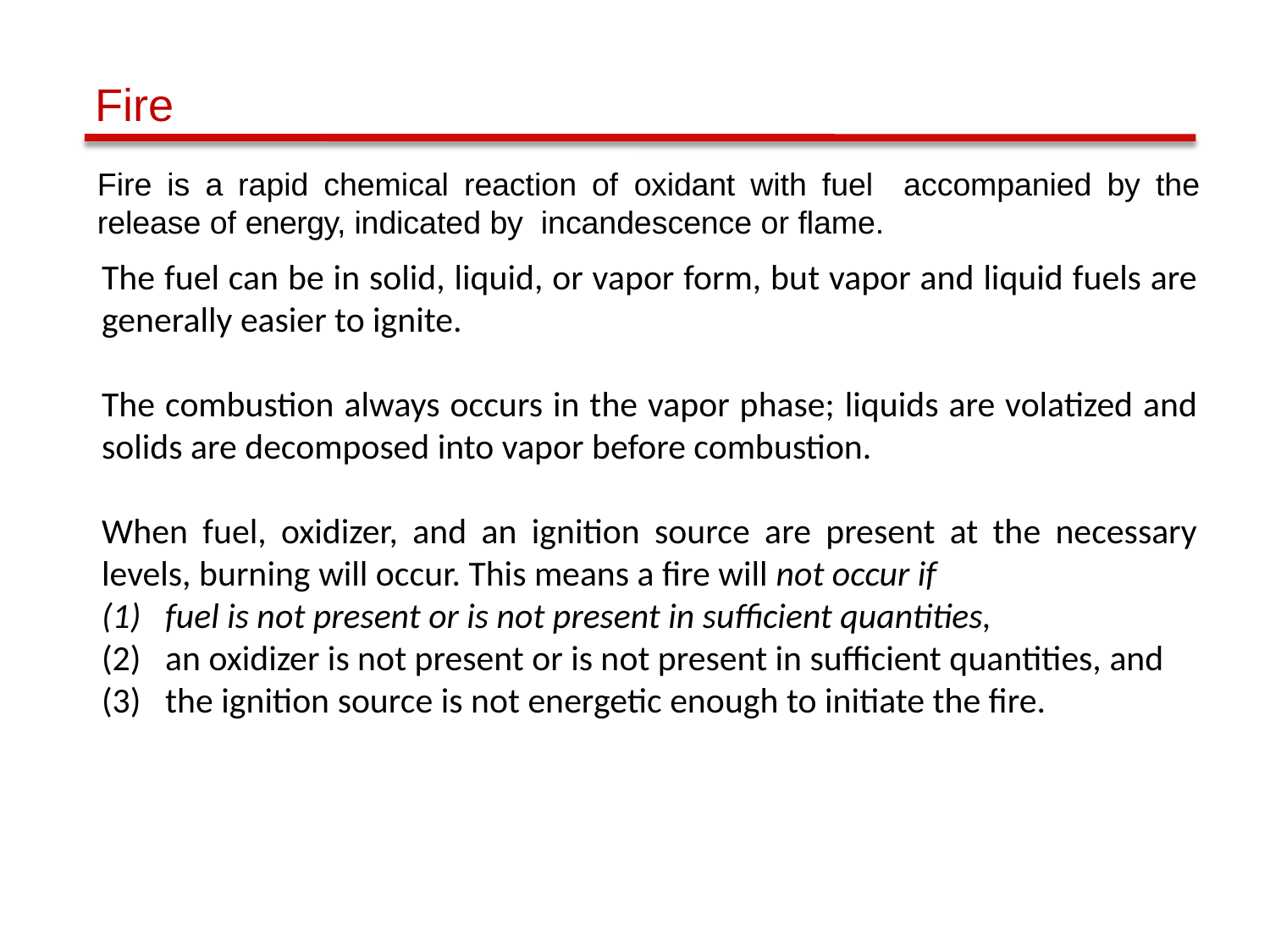

# Fire

Fire is a rapid chemical reaction of oxidant with fuel  accompanied by the release of energy, indicated by  incandescence or flame.
The fuel can be in solid, liquid, or vapor form, but vapor and liquid fuels are generally easier to ignite.

The combustion always occurs in the vapor phase; liquids are volatized and solids are decomposed into vapor before combustion.

When fuel, oxidizer, and an ignition source are present at the necessary levels, burning will occur. This means a fire will not occur if
fuel is not present or is not present in sufficient quantities,
an oxidizer is not present or is not present in sufficient quantities, and
the ignition source is not energetic enough to initiate the fire.